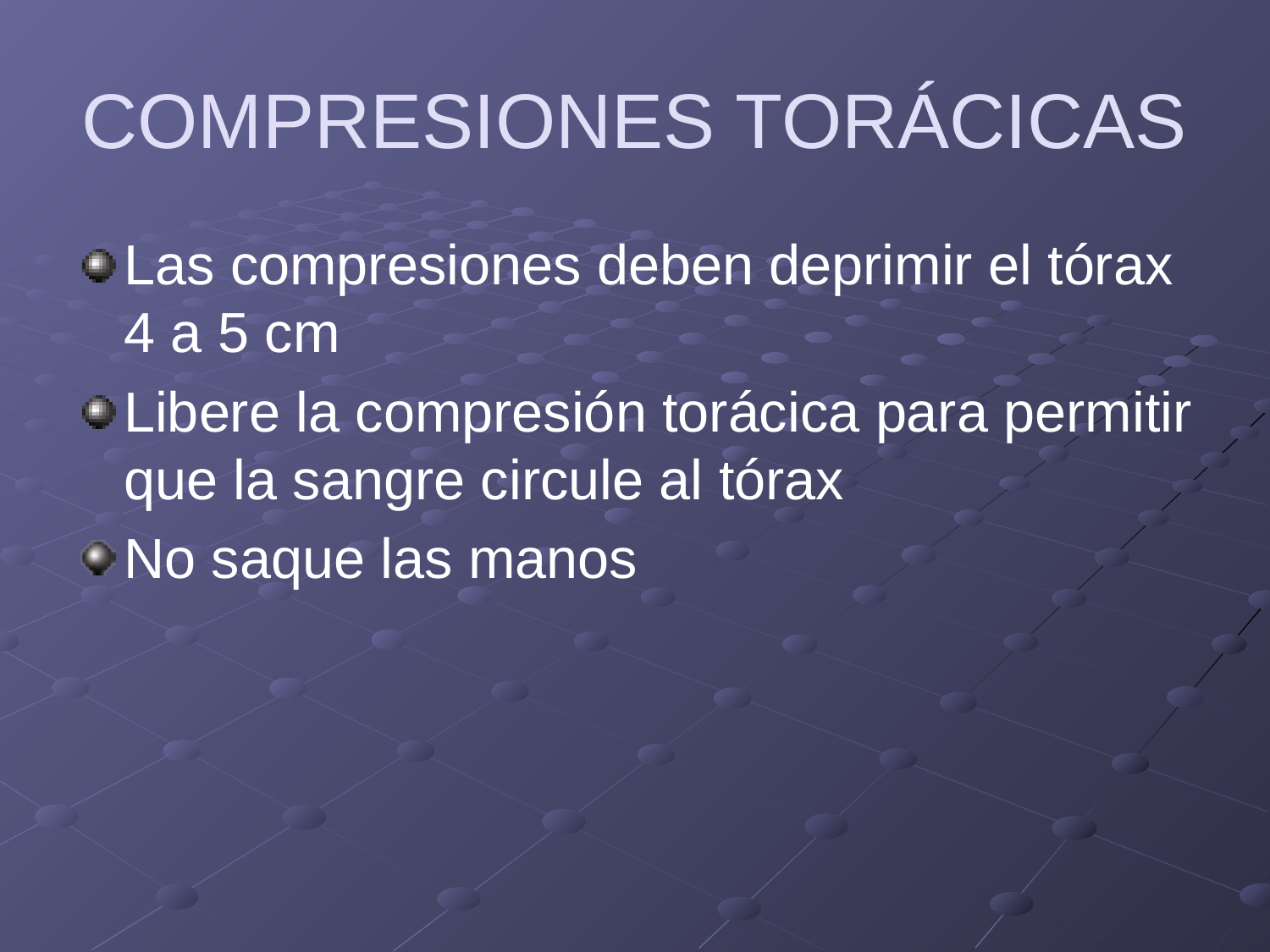

# COMPRESIONES TORÁCICAS
Las compresiones deben deprimir el tórax 4 a 5 cm
Libere la compresión torácica para permitir que la sangre circule al tórax
No saque las manos